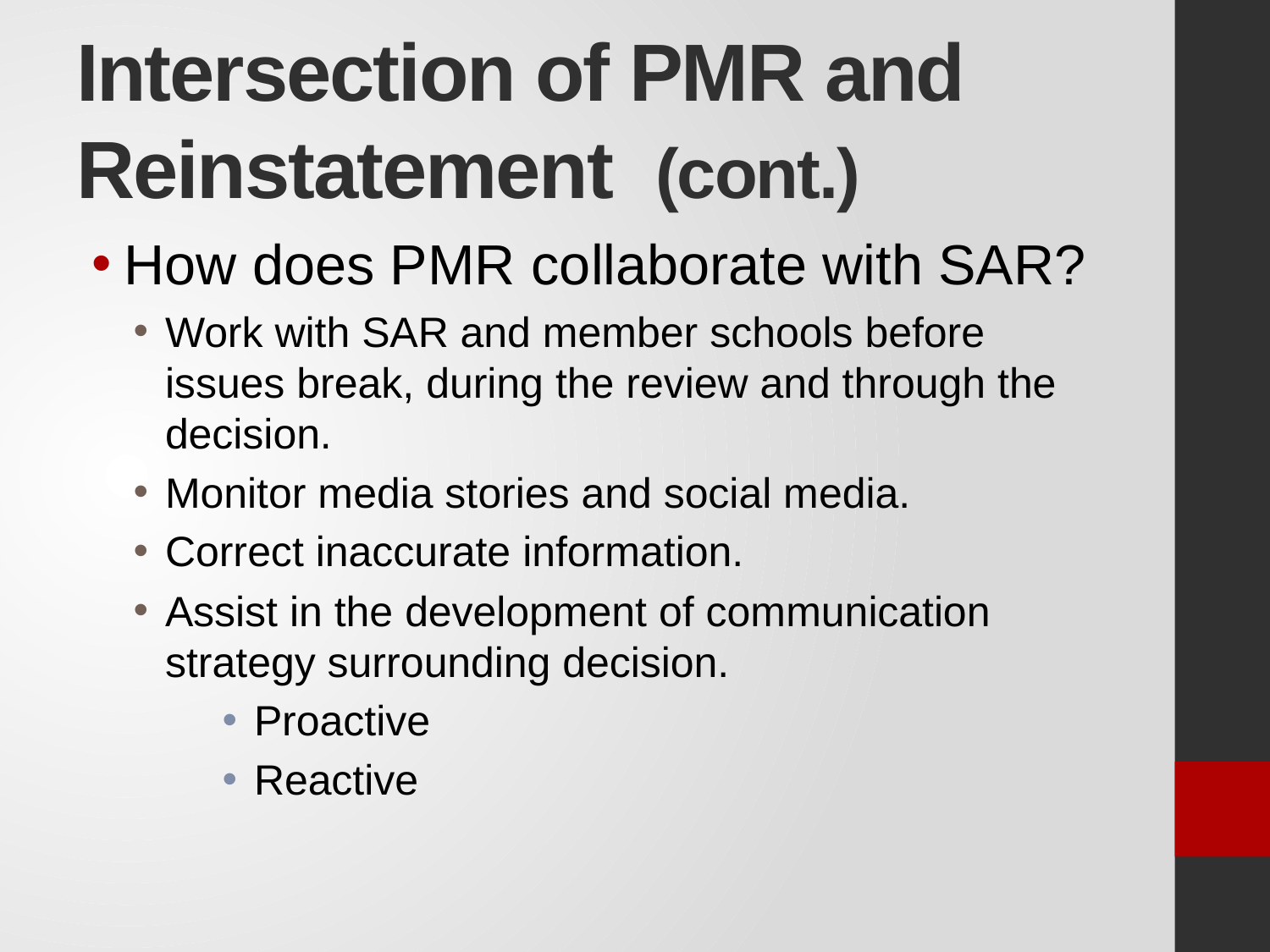

# Intersection of PMR and Reinstatement  (cont.)
How does PMR collaborate with SAR?
Work with SAR and member schools before issues break, during the review and through the decision.
Monitor media stories and social media.
Correct inaccurate information.
Assist in the development of communication strategy surrounding decision.
Proactive
Reactive